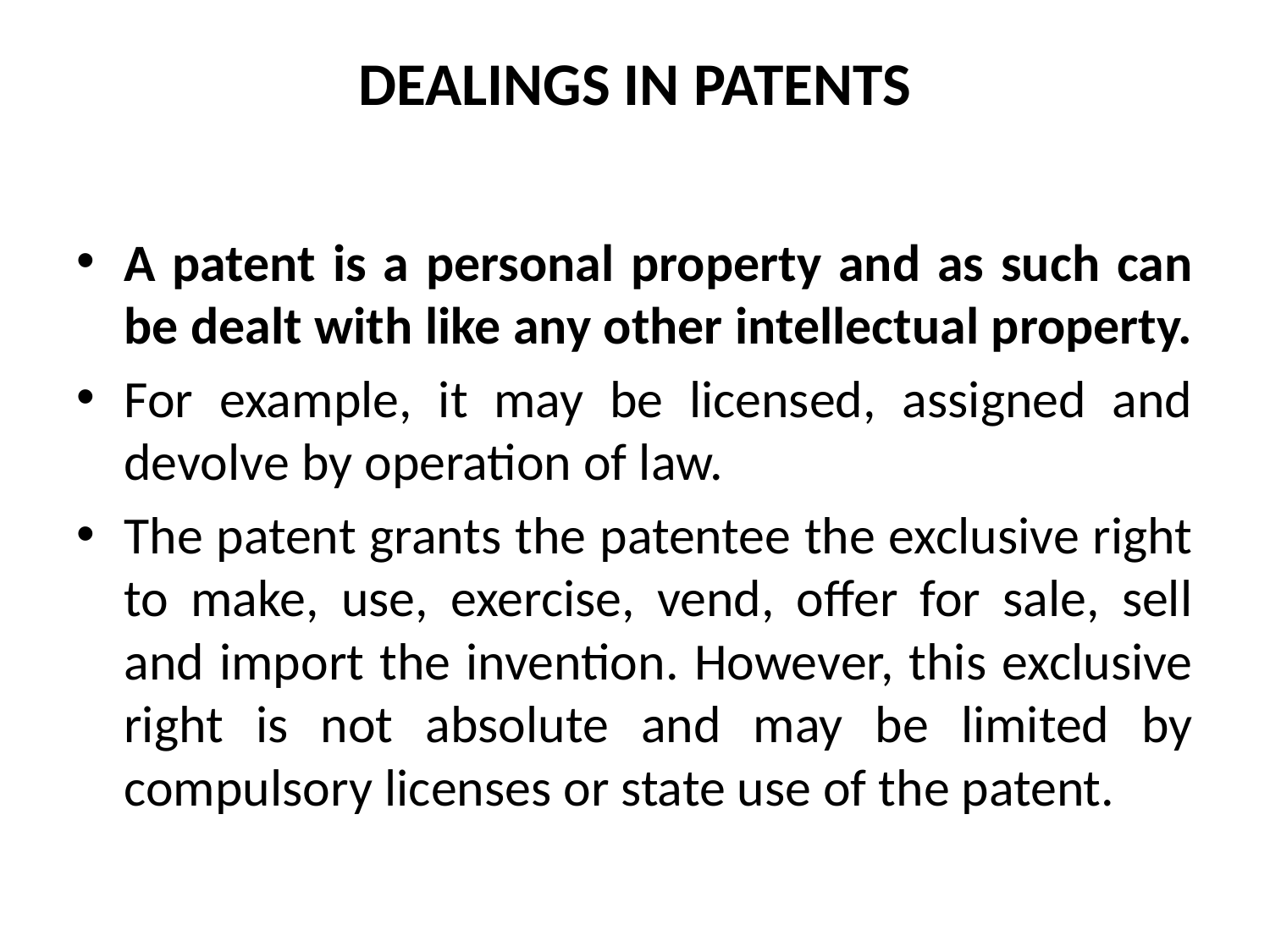

# DEALINGS IN PATENTS
A patent is a personal property and as such can be dealt with like any other intellectual property.
For example, it may be licensed, assigned and devolve by operation of law.
The patent grants the patentee the exclusive right to make, use, exercise, vend, offer for sale, sell and import the invention. However, this exclusive right is not absolute and may be limited by compulsory licenses or state use of the patent.